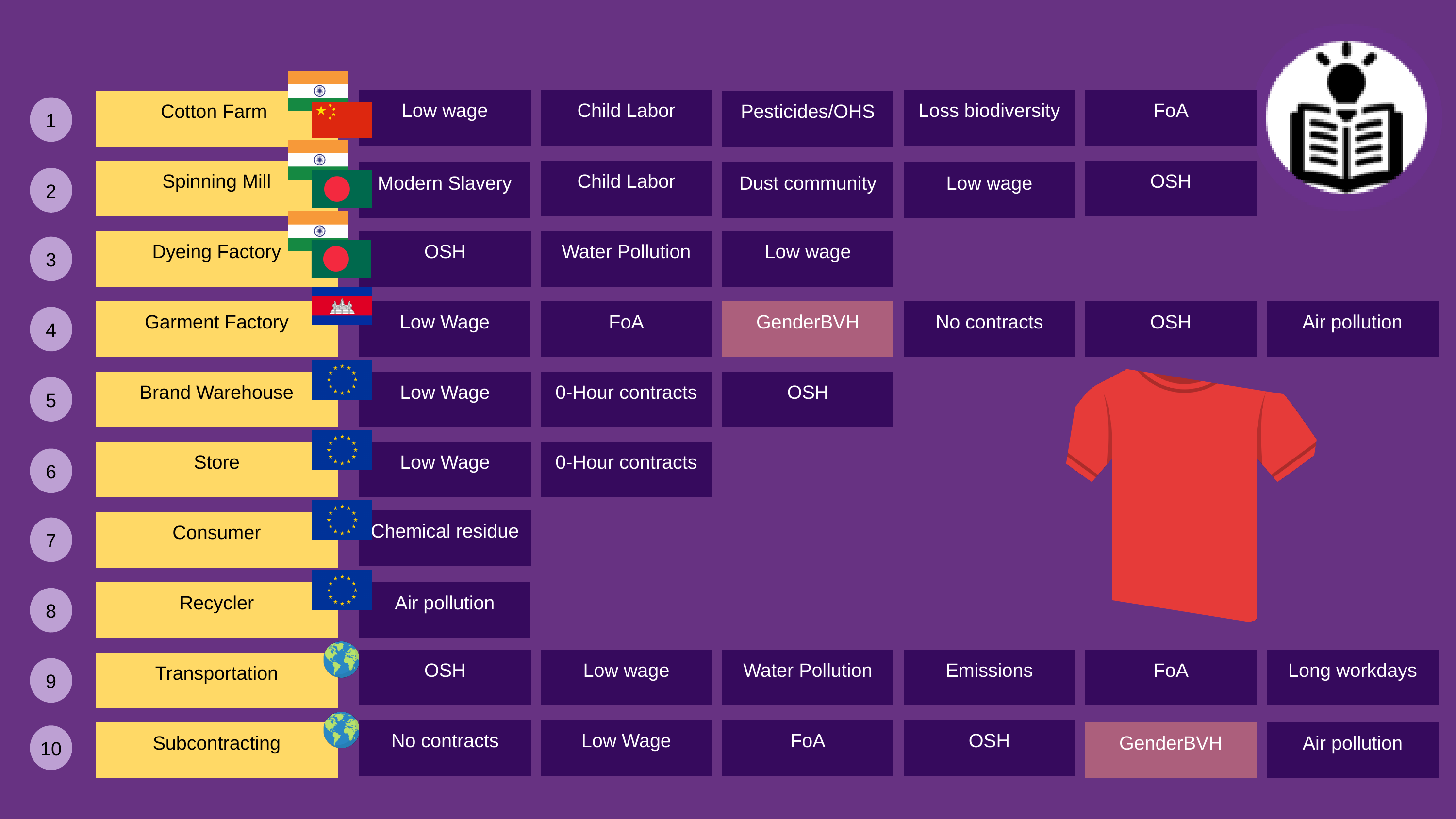

Low wage

Child Labor

Loss biodiversity

FoA

Cotton Farm

Pesticides/OHS

1

Spinning Mill

Child Labor

OSH

Modern Slavery

Dust community

Low wage

2

Dyeing Factory

OSH

Water Pollution

Low wage

3

Garment Factory

Low Wage

FoA

GenderBVH

No contracts

OSH

Air pollution

4

Brand Warehouse

Low Wage

0-Hour contracts

OSH

5

Store

Low Wage

0-Hour contracts

6

Chemical residue

Consumer

7

Recycler

Air pollution

8

OSH

Low wage

Water Pollution

Emissions

FoA

Long workdays

Transportation

9

No contracts

Low Wage

FoA

OSH

Subcontracting

GenderBVH

Air pollution

10